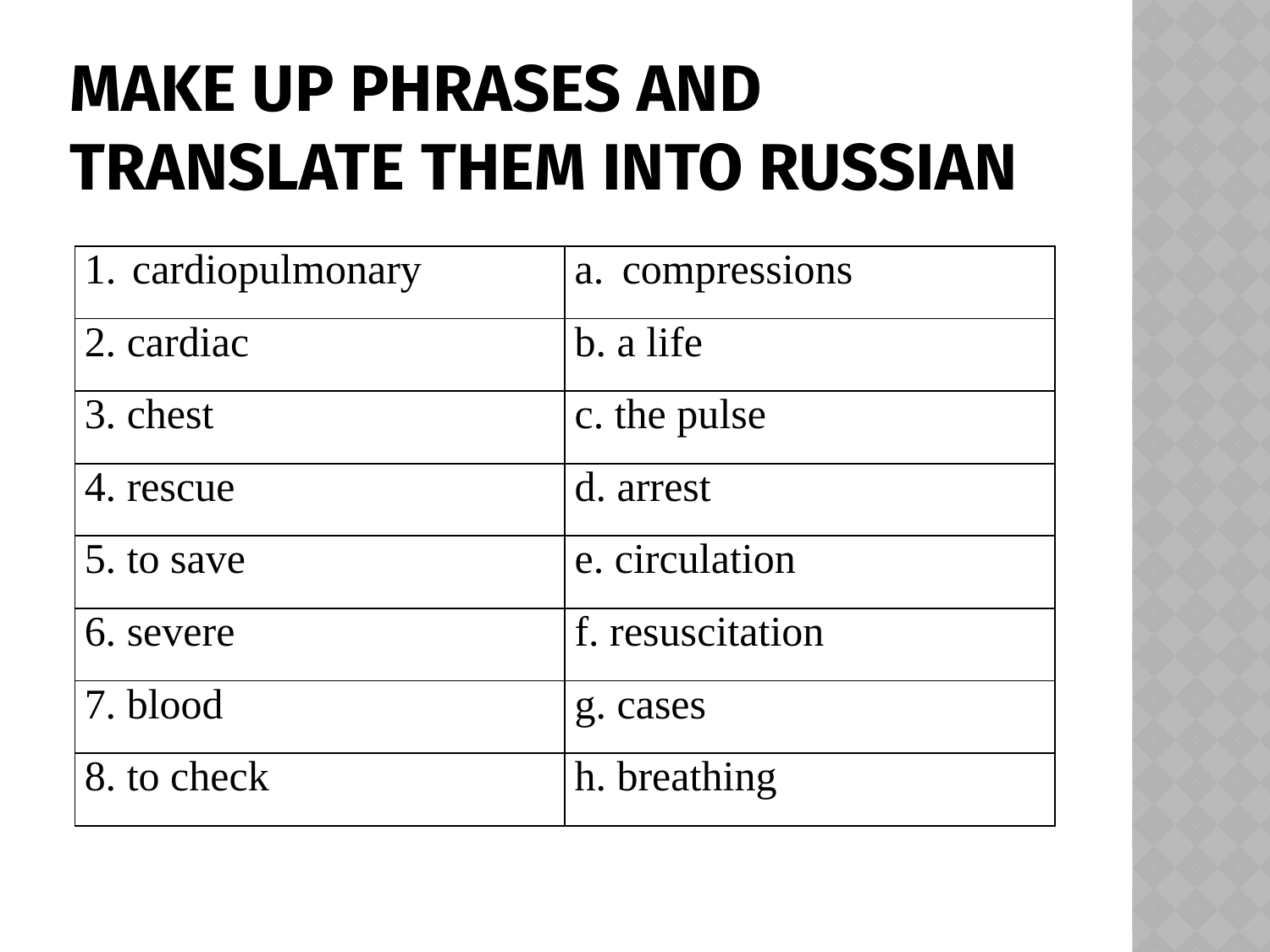

# Make up phrases and translate them into Russian
| cardiopulmonary | compressions |
| --- | --- |
| 2. cardiac | b. a life |
| 3. chest | c. the pulse |
| 4. rescue | d. arrest |
| 5. to save | e. circulation |
| 6. severe | f. resuscitation |
| 7. blood | g. cases |
| 8. to check | h. breathing |